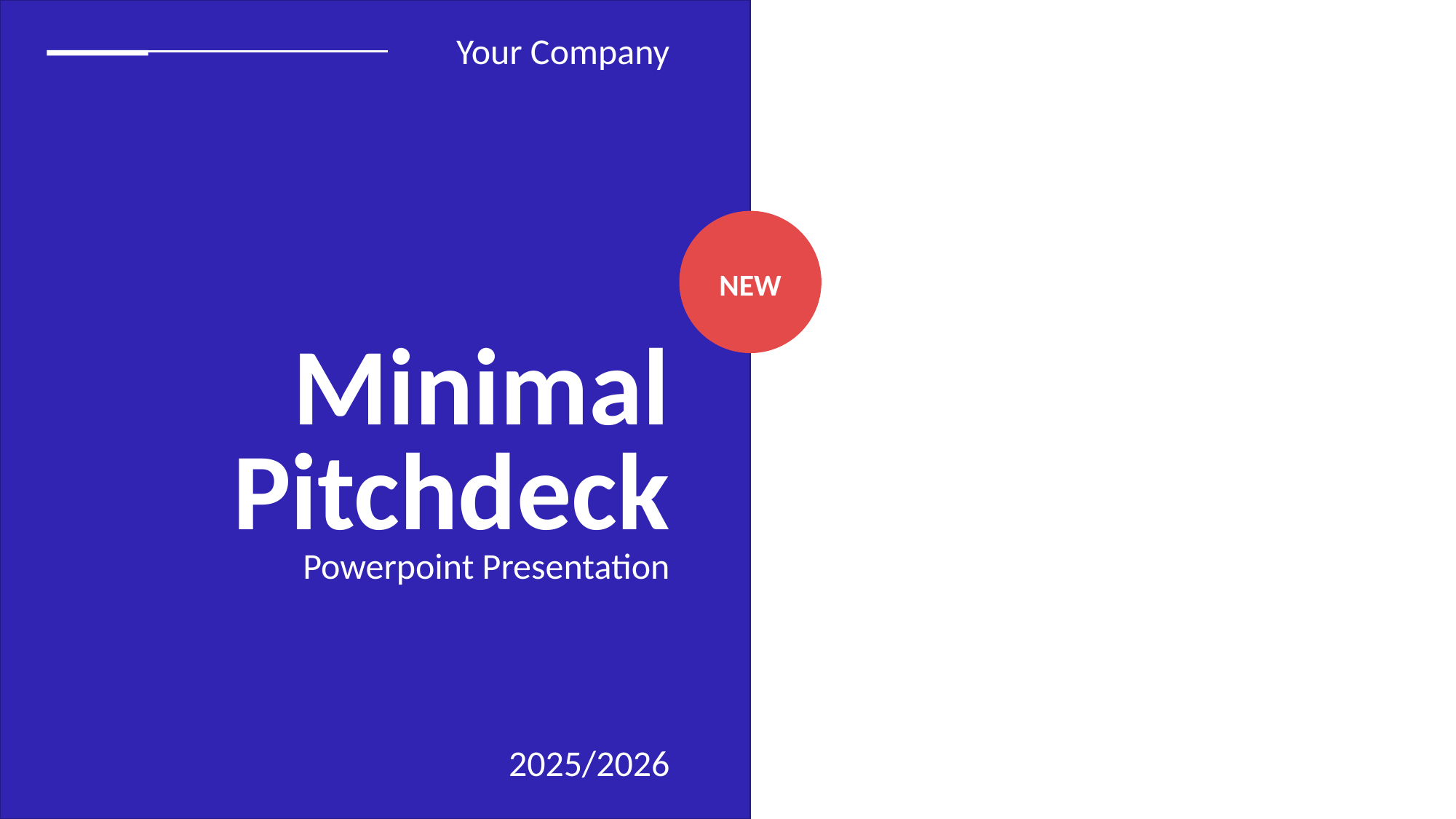

Your Company

NEW
Minimal Pitchdeck
Powerpoint Presentation
2025/2026